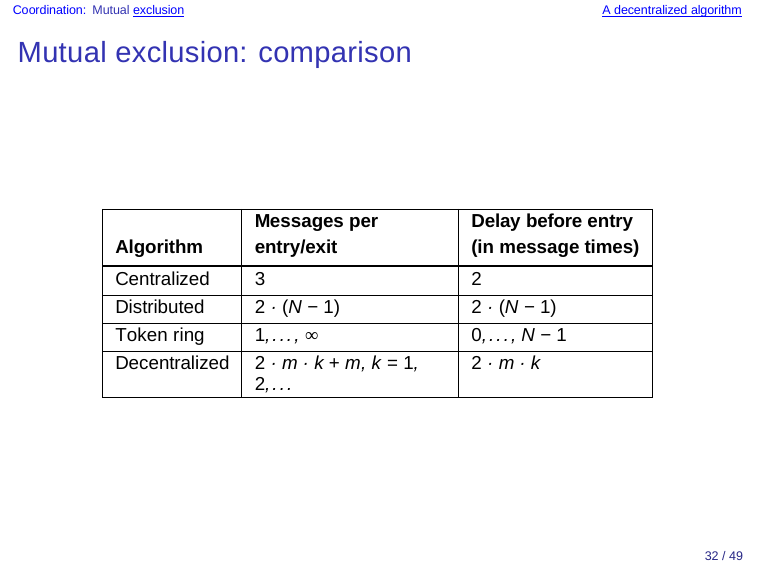

Coordination: Mutual exclusion
A decentralized algorithm
Mutual exclusion: comparison
| Algorithm | Messages per entry/exit | Delay before entry (in message times) |
| --- | --- | --- |
| Centralized | 3 | 2 |
| Distributed | 2 · (N − 1) | 2 · (N − 1) |
| Token ring | 1,..., ∞ | 0,..., N − 1 |
| Decentralized | 2 · m · k + m, k = 1, 2,... | 2 · m · k |
32 / 49